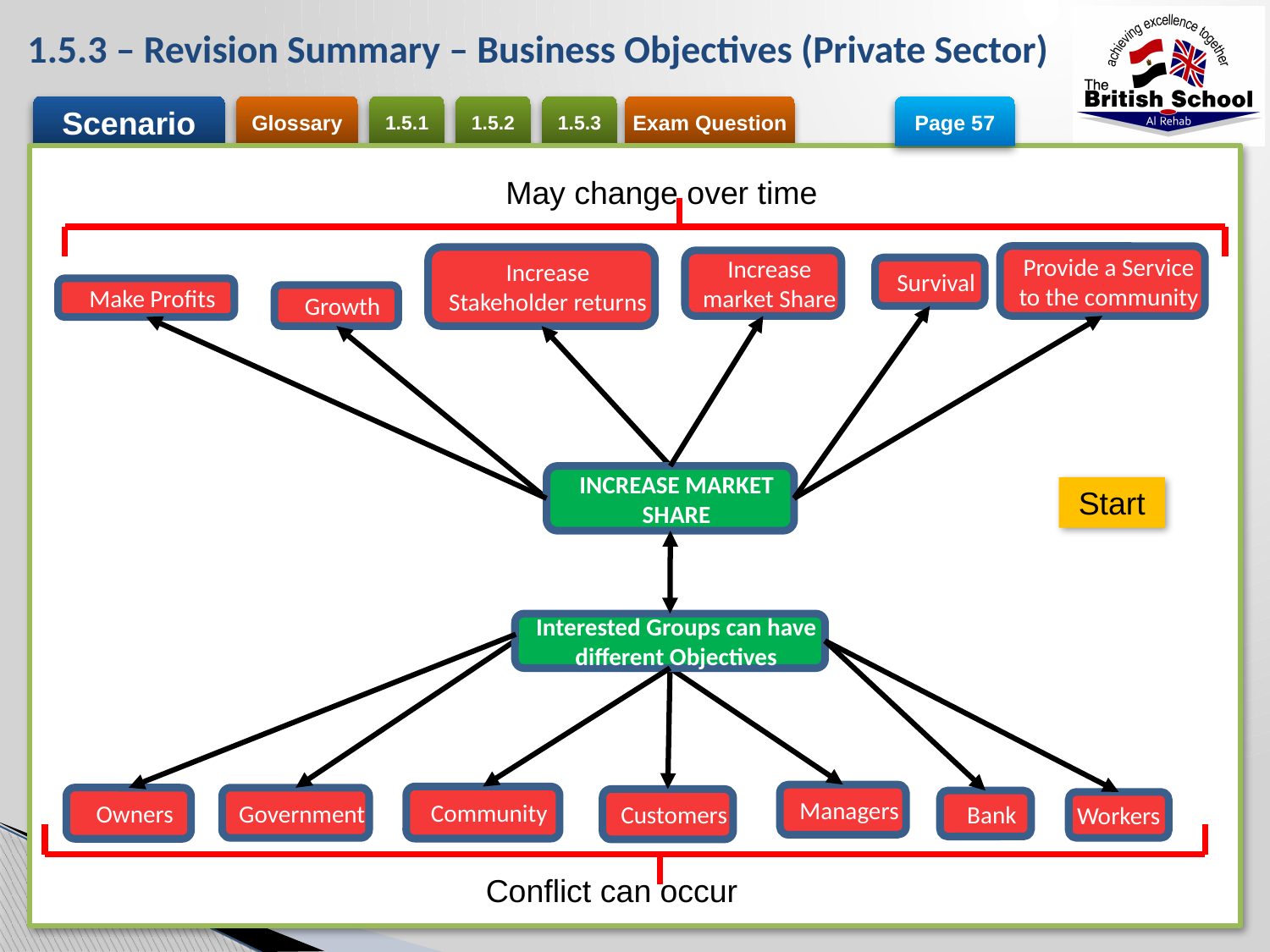

# 1.5.3 – Revision Summary – Business Objectives (Private Sector)
Page 57
May change over time
Provide a Service to the community
Increase Stakeholder returns
Increase market Share
Survival
Make Profits
Growth
INCREASE MARKET SHARE
Interested Groups can have different Objectives
Start
Owners
Government
Bank
Workers
Community
Customers
Managers
Conflict can occur